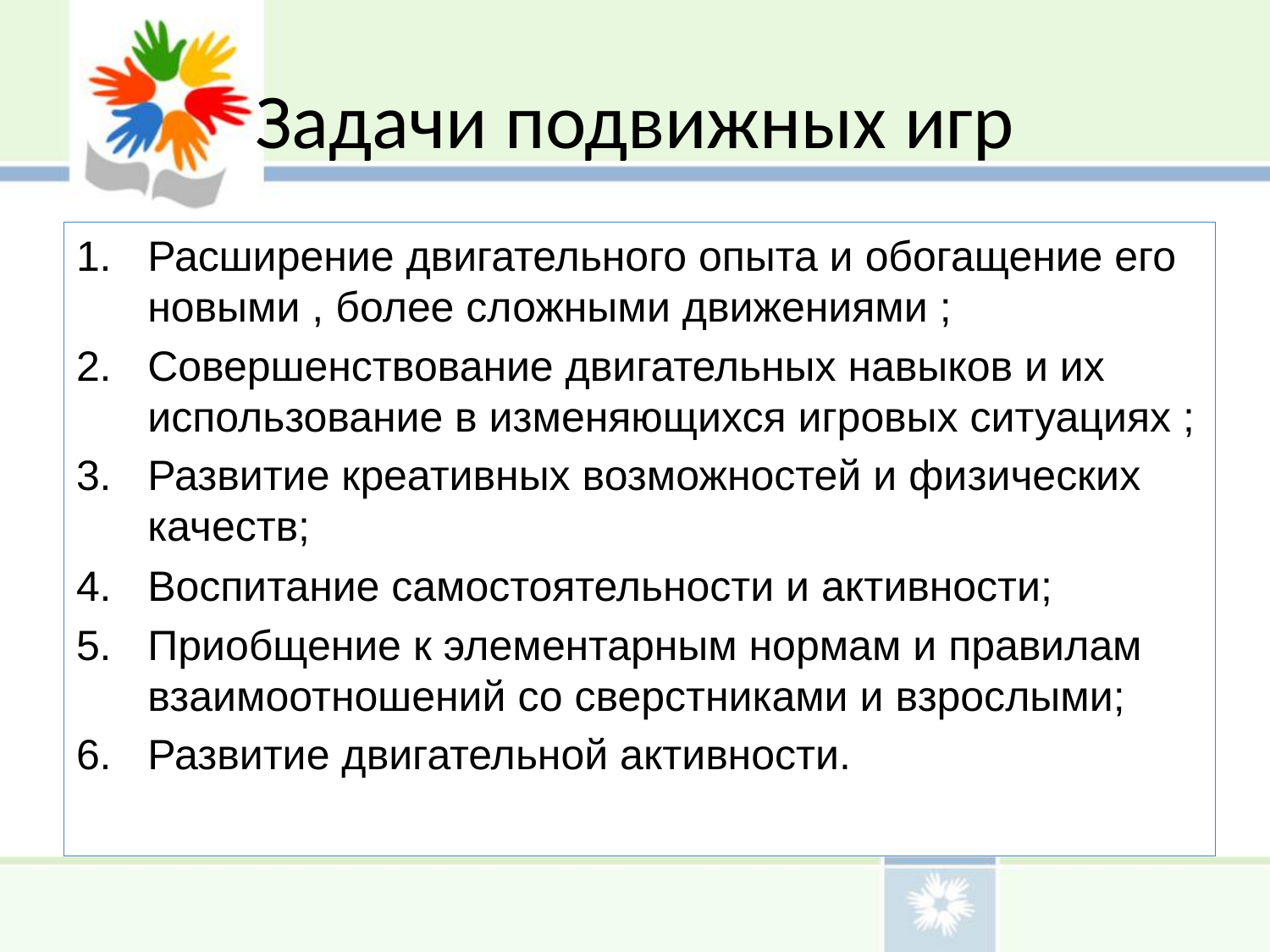

# Задачи подвижных игр

Расширение двигательного опыта и обогащение его новыми , более сложными движениями ;
Совершенствование двигательных навыков и их использование в изменяющихся игровых ситуациях ;
Развитие креативных возможностей и физических качеств;
Воспитание самостоятельности и активности;
Приобщение к элементарным нормам и правилам взаимоотношений со сверстниками и взрослыми;
Развитие двигательной активности.